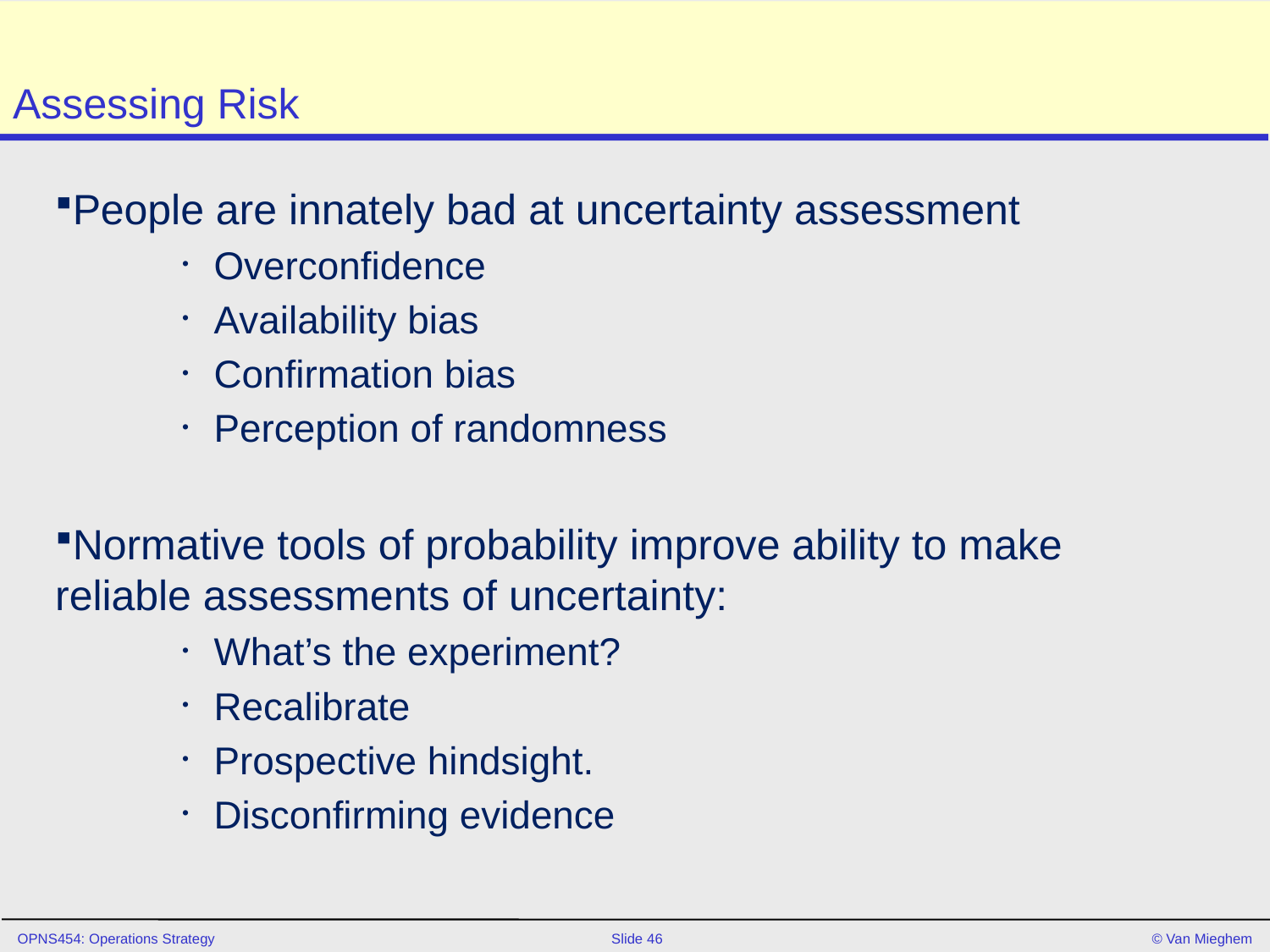

Assessing Risk
People are innately bad at uncertainty assessment
Overconfidence
Availability bias
Confirmation bias
Perception of randomness

Normative tools of probability improve ability to make reliable assessments of uncertainty:
What’s the experiment?
Recalibrate
Prospective hindsight.
Disconfirming evidence